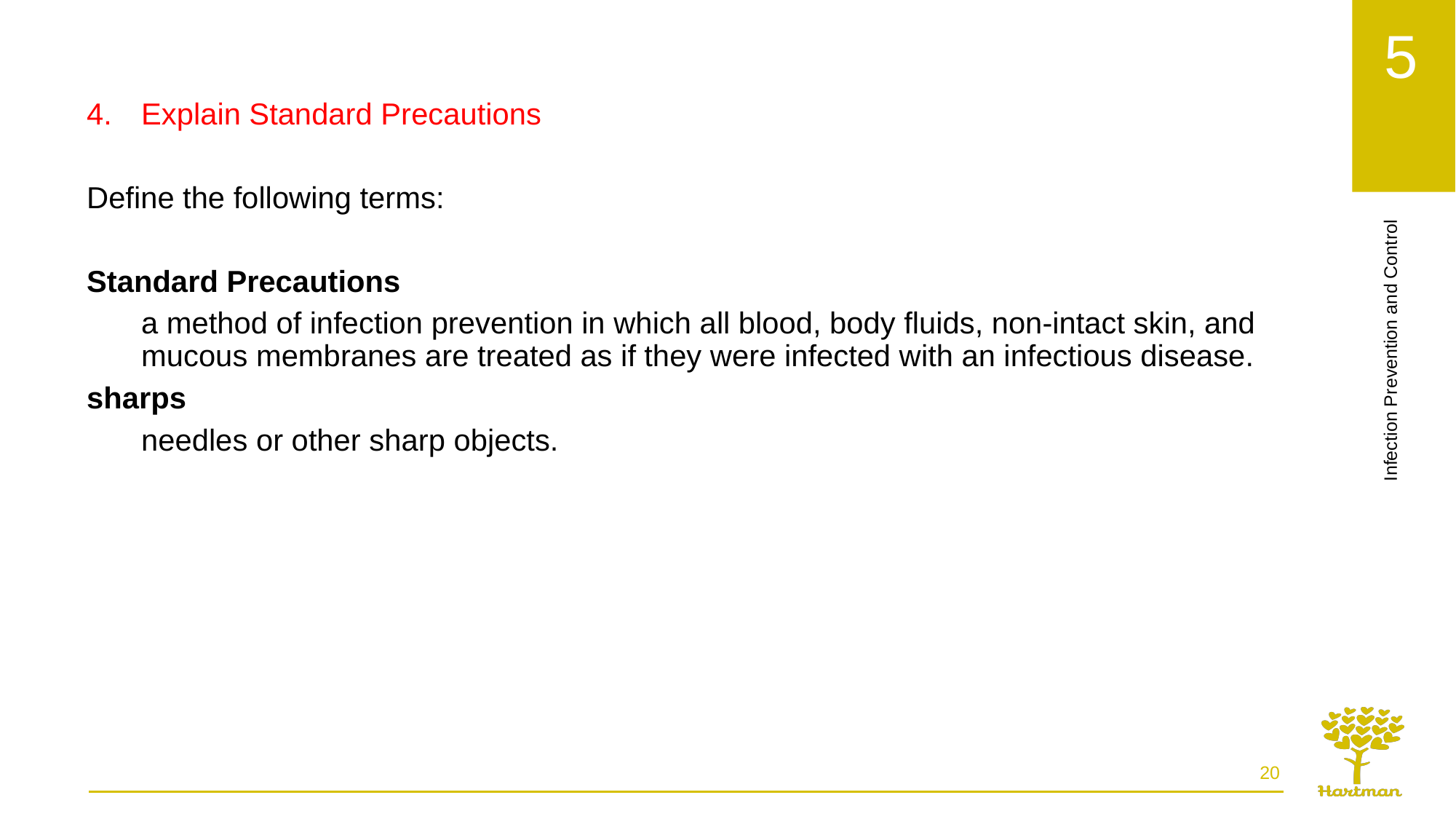

Explain Standard Precautions

Define the following terms:

Standard Precautions
a method of infection prevention in which all blood, body fluids, non-intact skin, and mucous membranes are treated as if they were infected with an infectious disease.
sharps
needles or other sharp objects.

20